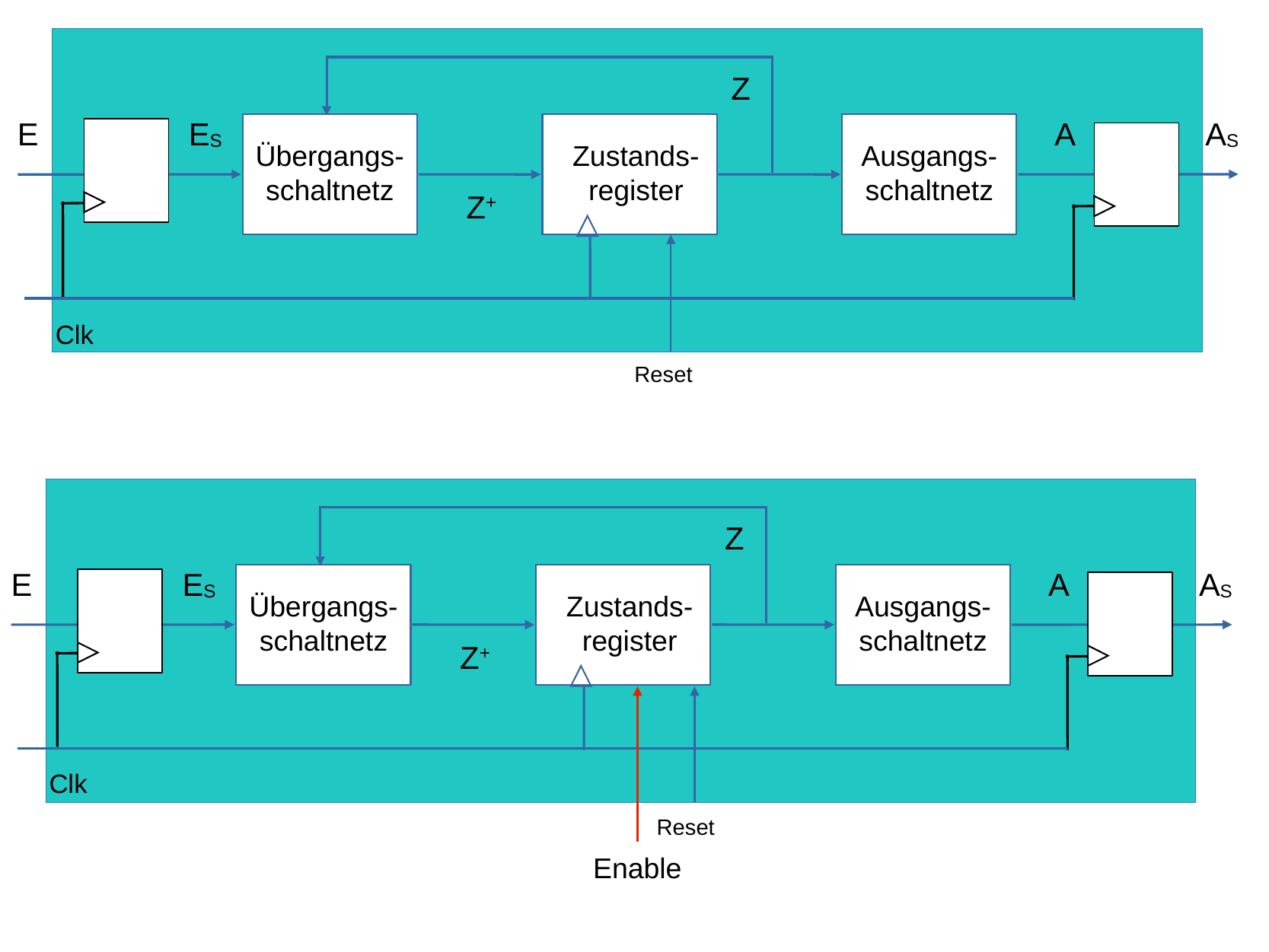

Z
E
ES
A
AS

Übergangs-schaltnetz
Zustands-register
Ausgangs-schaltnetz

Z+

Clk
Reset

Z
E
ES
A
AS

Übergangs-schaltnetz
Zustands-register
Ausgangs-schaltnetz

Z+

Clk
Reset
Enable